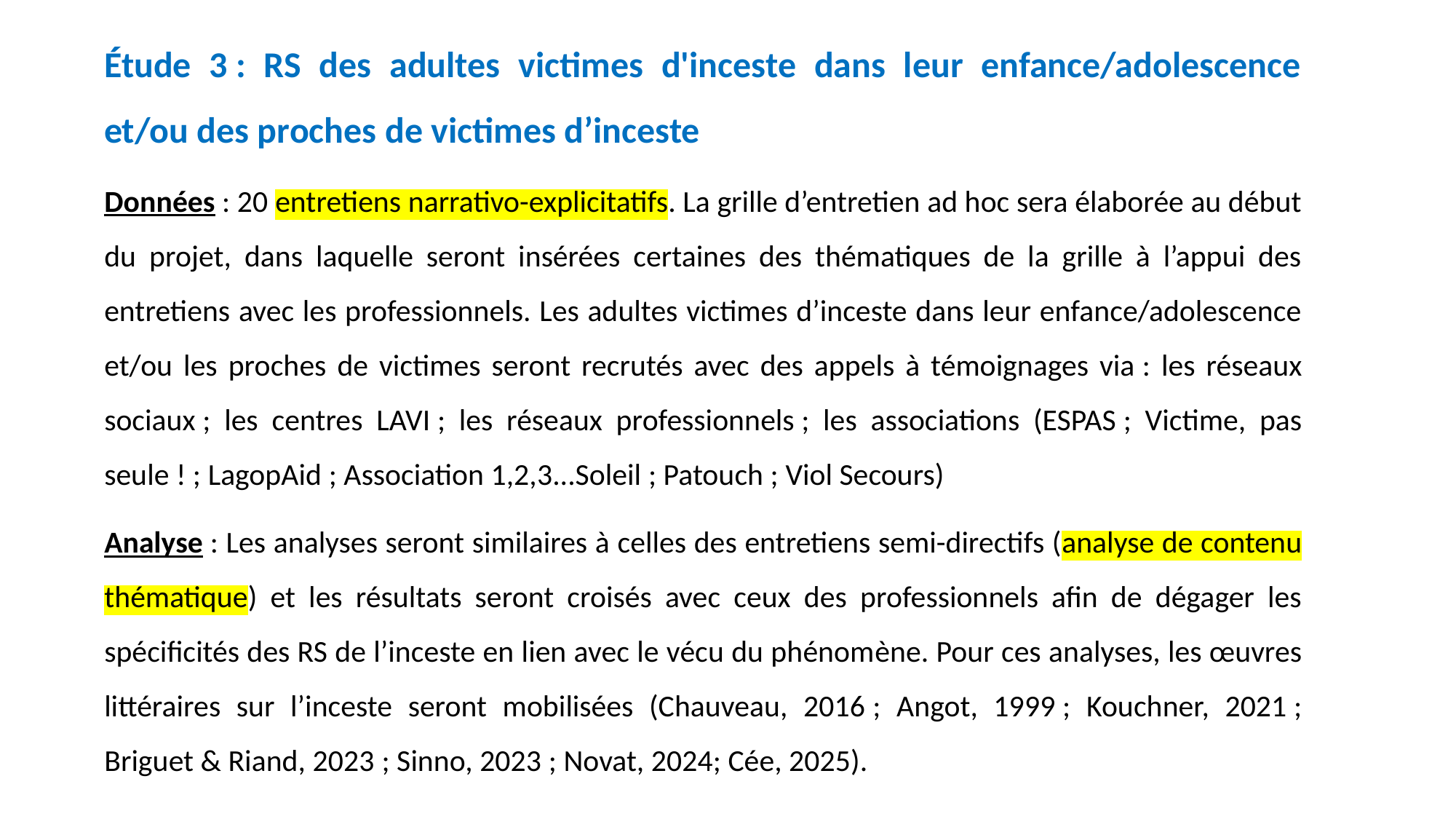

Étude 3 : RS des adultes victimes d'inceste dans leur enfance/adolescence et/ou des proches de victimes d’inceste

Données : 20 entretiens narrativo-explicitatifs. La grille d’entretien ad hoc sera élaborée au début du projet, dans laquelle seront insérées certaines des thématiques de la grille à l’appui des entretiens avec les professionnels. Les adultes victimes d’inceste dans leur enfance/adolescence et/ou les proches de victimes seront recrutés avec des appels à témoignages via : les réseaux sociaux ; les centres LAVI ; les réseaux professionnels ; les associations (ESPAS ; Victime, pas seule ! ; LagopAid ; Association 1,2,3...Soleil ; Patouch ; Viol Secours)

Analyse : Les analyses seront similaires à celles des entretiens semi-directifs (analyse de contenu thématique) et les résultats seront croisés avec ceux des professionnels afin de dégager les spécificités des RS de l’inceste en lien avec le vécu du phénomène. Pour ces analyses, les œuvres littéraires sur l’inceste seront mobilisées (Chauveau, 2016 ; Angot, 1999 ; Kouchner, 2021 ; Briguet & Riand, 2023 ; Sinno, 2023 ; Novat, 2024; Cée, 2025).